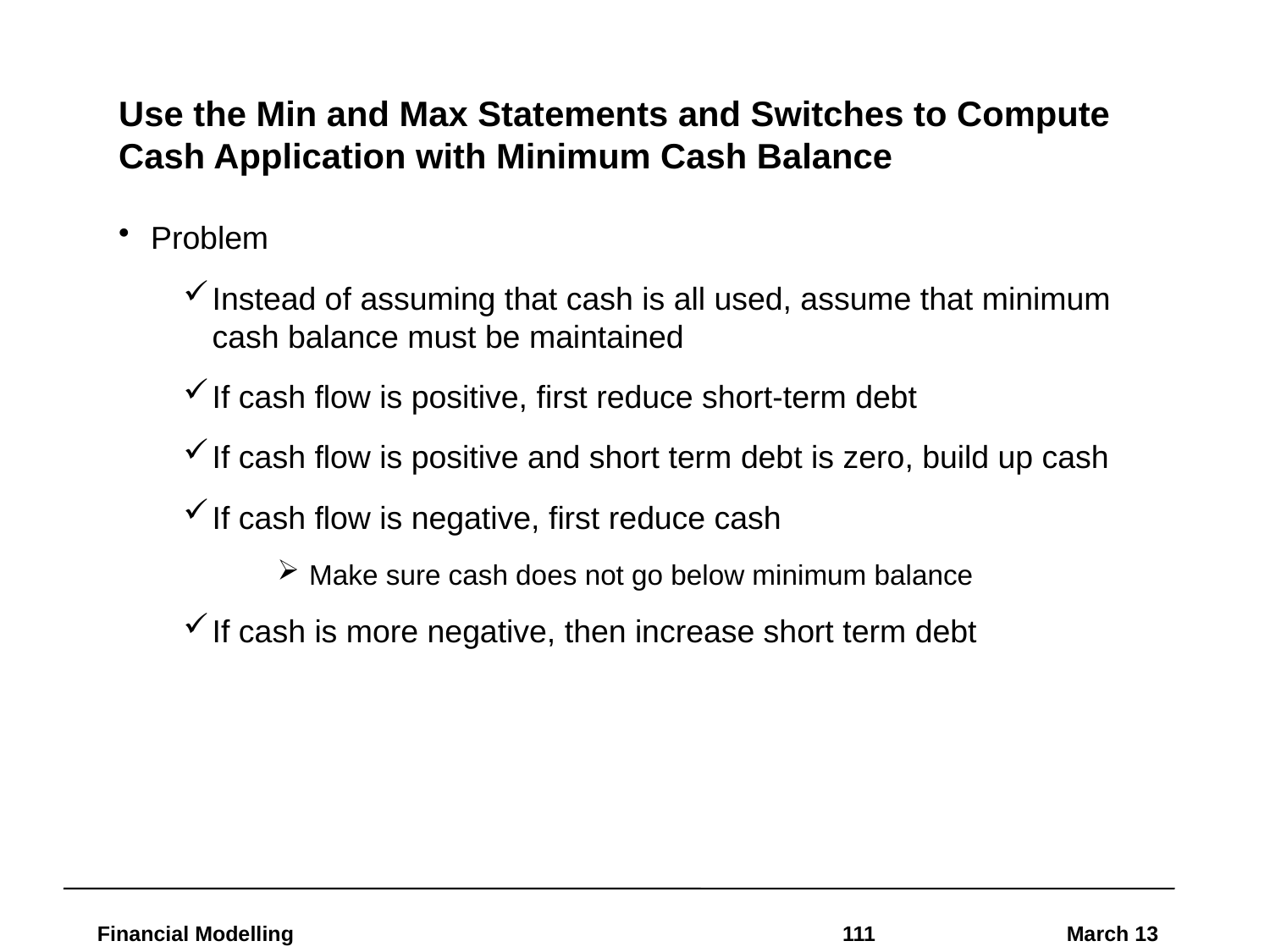

# Use the Min and Max Statements and Switches to Compute Cash Application with Minimum Cash Balance
Problem
Instead of assuming that cash is all used, assume that minimum cash balance must be maintained
If cash flow is positive, first reduce short-term debt
If cash flow is positive and short term debt is zero, build up cash
If cash flow is negative, first reduce cash
Make sure cash does not go below minimum balance
If cash is more negative, then increase short term debt